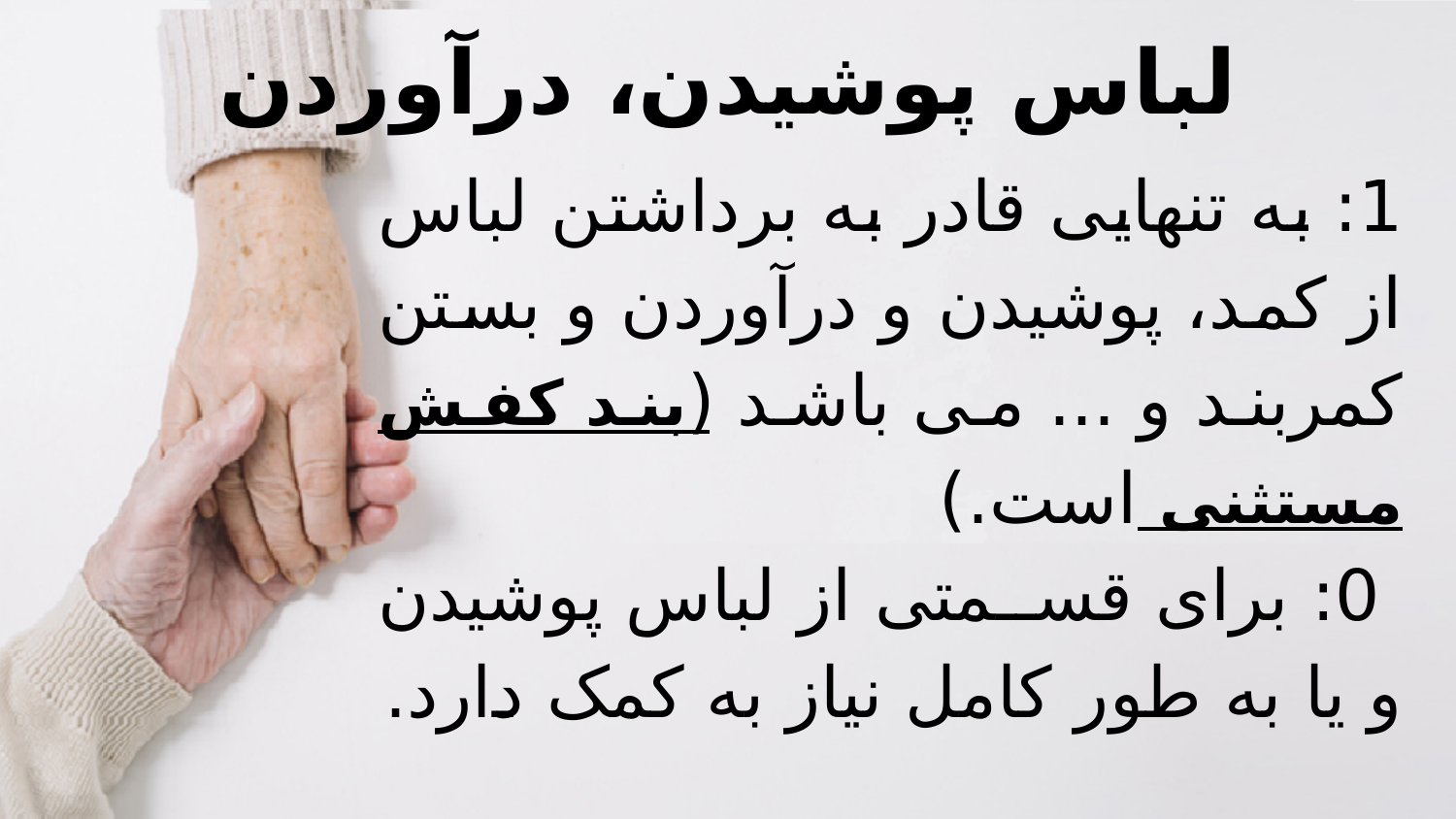

# لباس پوشیدن، درآوردن
1: به تنهایی قادر به برداشتن لباس از کمد، پوشیدن و درآوردن و بستن کمربند و ... می باشد (بند کفش مستثنی است.)
 0: برای قسمتی از لباس پوشیدن و یا به طور کامل نیاز به کمک دارد.